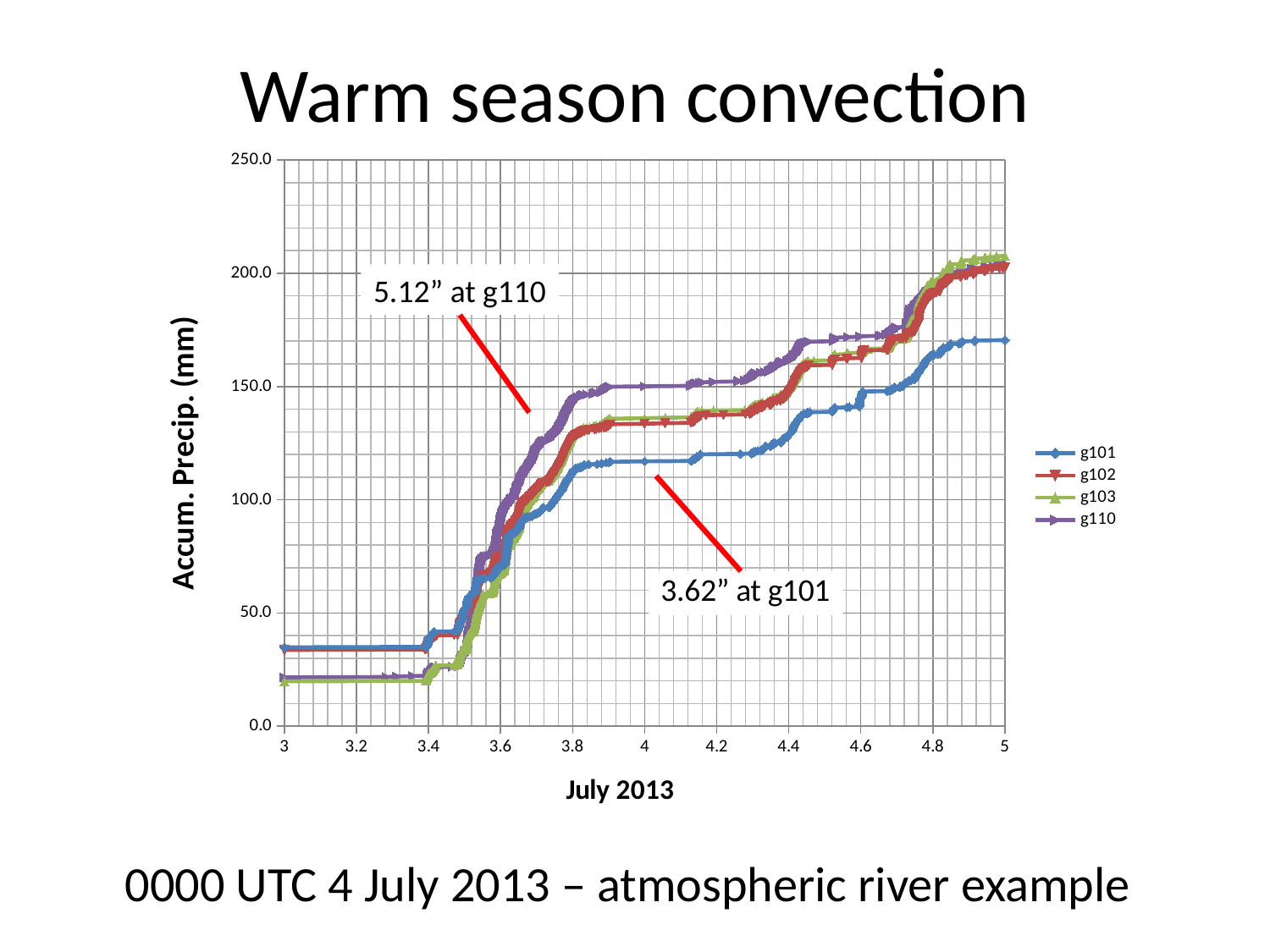

Warm season convection

### Chart

| Category |  |  |  |  |
|---|---|---|---|---|
5.12” at g110
0000 UTC 4 July 2013 – atmospheric river example